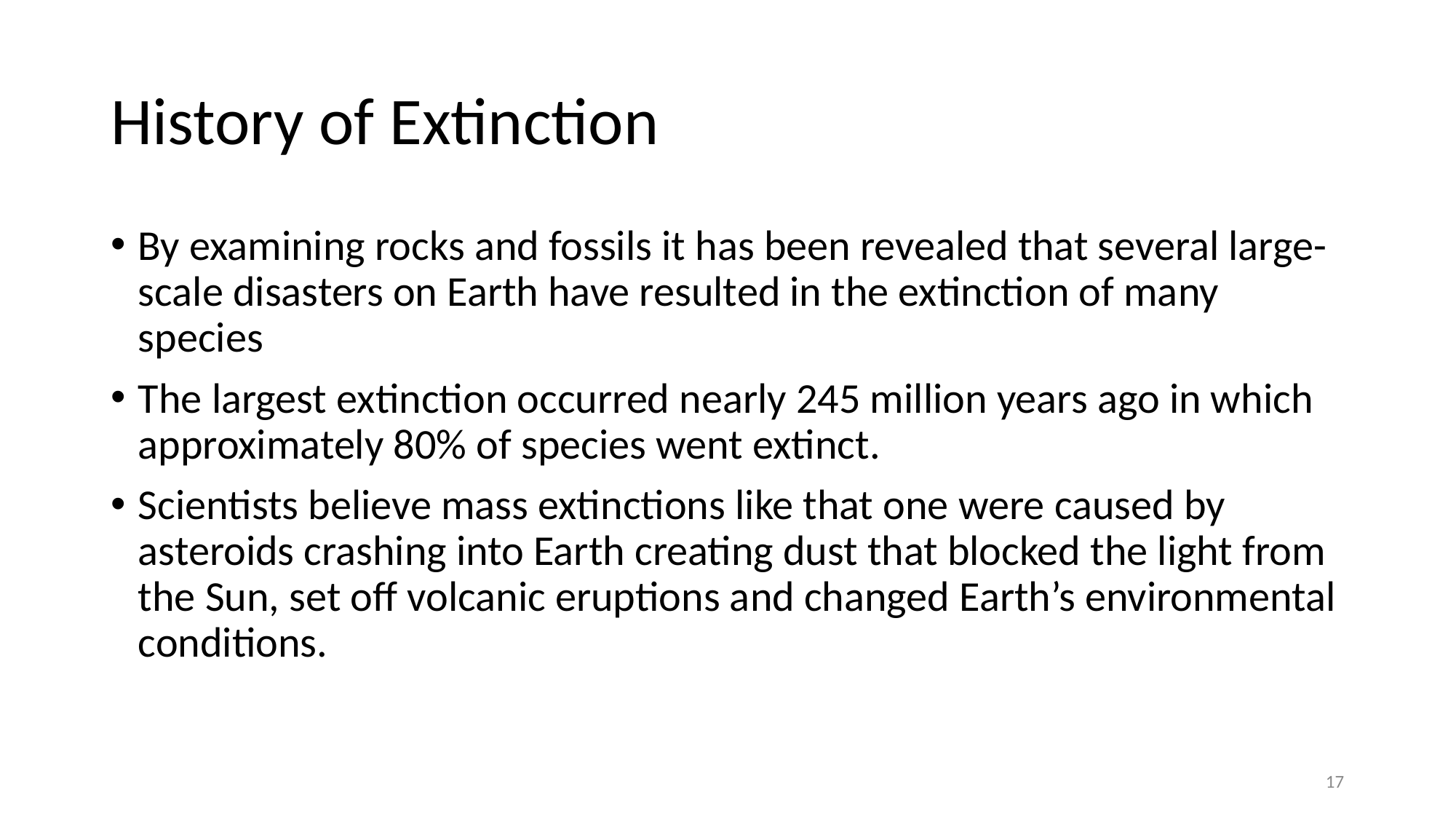

# History of Extinction
By examining rocks and fossils it has been revealed that several large-scale disasters on Earth have resulted in the extinction of many species
The largest extinction occurred nearly 245 million years ago in which approximately 80% of species went extinct.
Scientists believe mass extinctions like that one were caused by asteroids crashing into Earth creating dust that blocked the light from the Sun, set off volcanic eruptions and changed Earth’s environmental conditions.
17